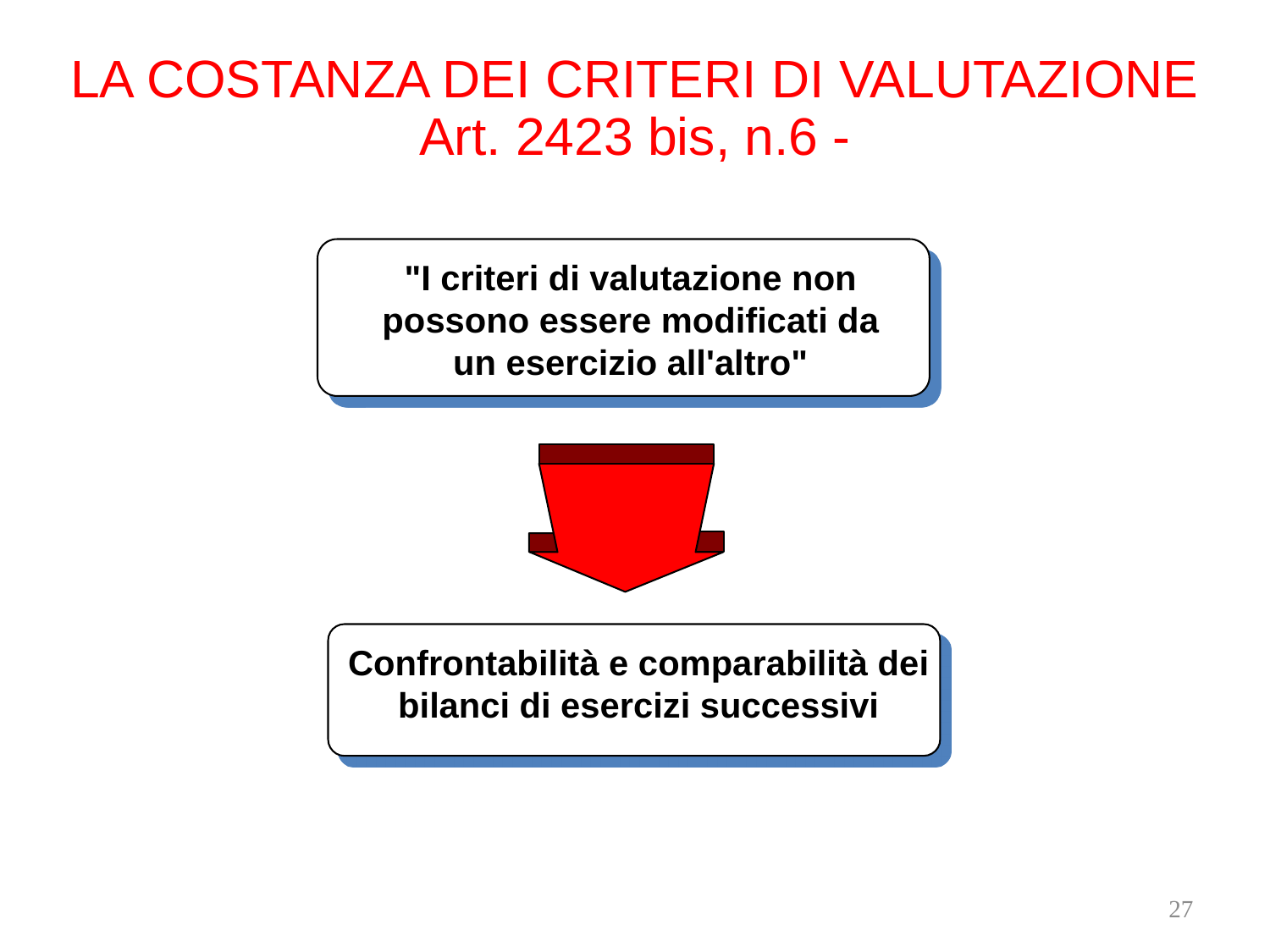

LA COSTANZA DEI CRITERI DI VALUTAZIONE
Art. 2423 bis, n.6 -

"I criteri di valutazione non possono essere modificati da un esercizio all'altro"

Confrontabilità e comparabilità dei bilanci di esercizi successivi
27